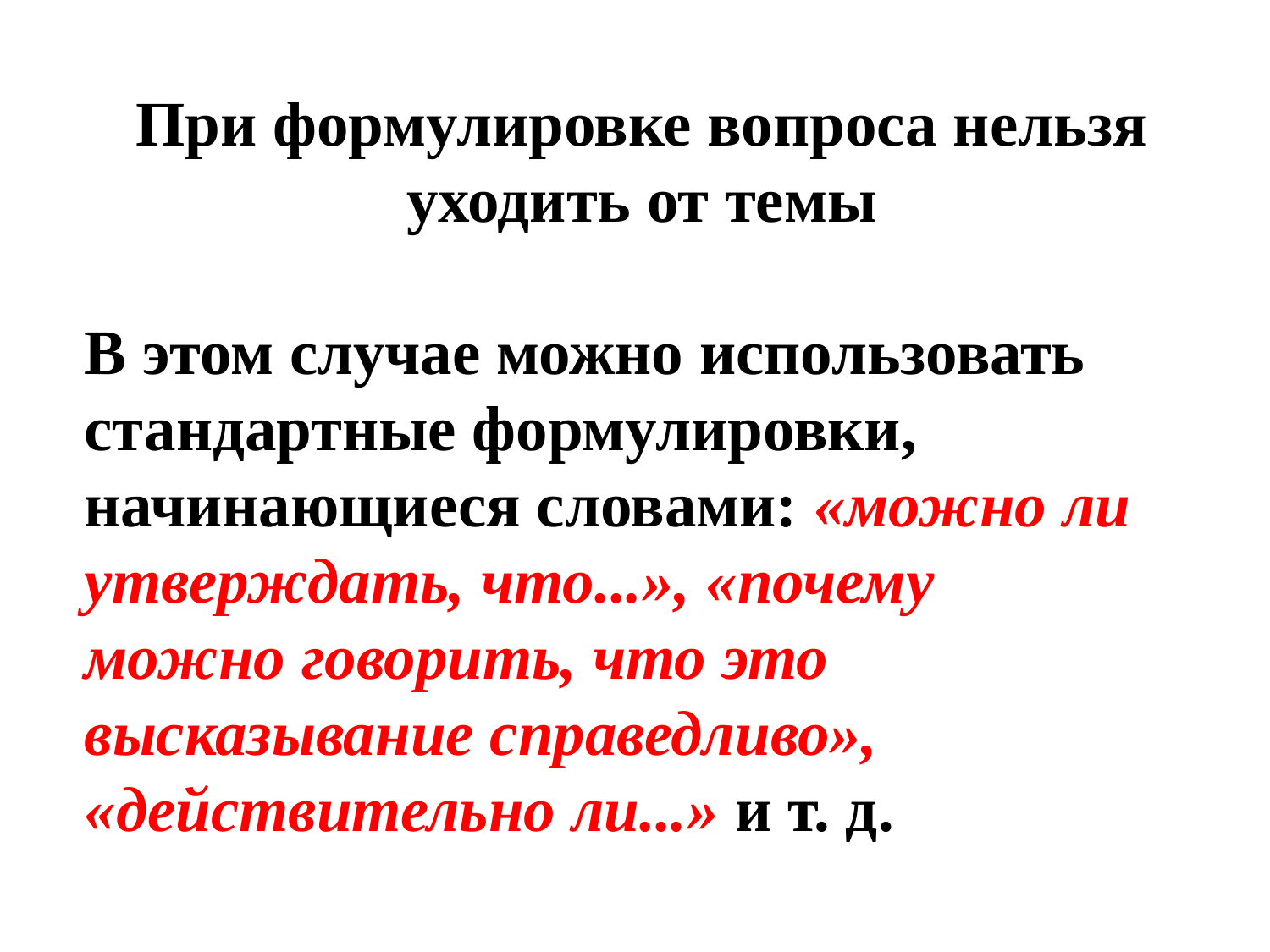

При формулировке вопроса нельзя уходить от темы

В этом случае можно использовать стандартные формулировки,
начинающиеся словами: «можно ли утверждать, что...», «почему
можно говорить, что это высказывание справедливо», «действительно ли...» и т. д.